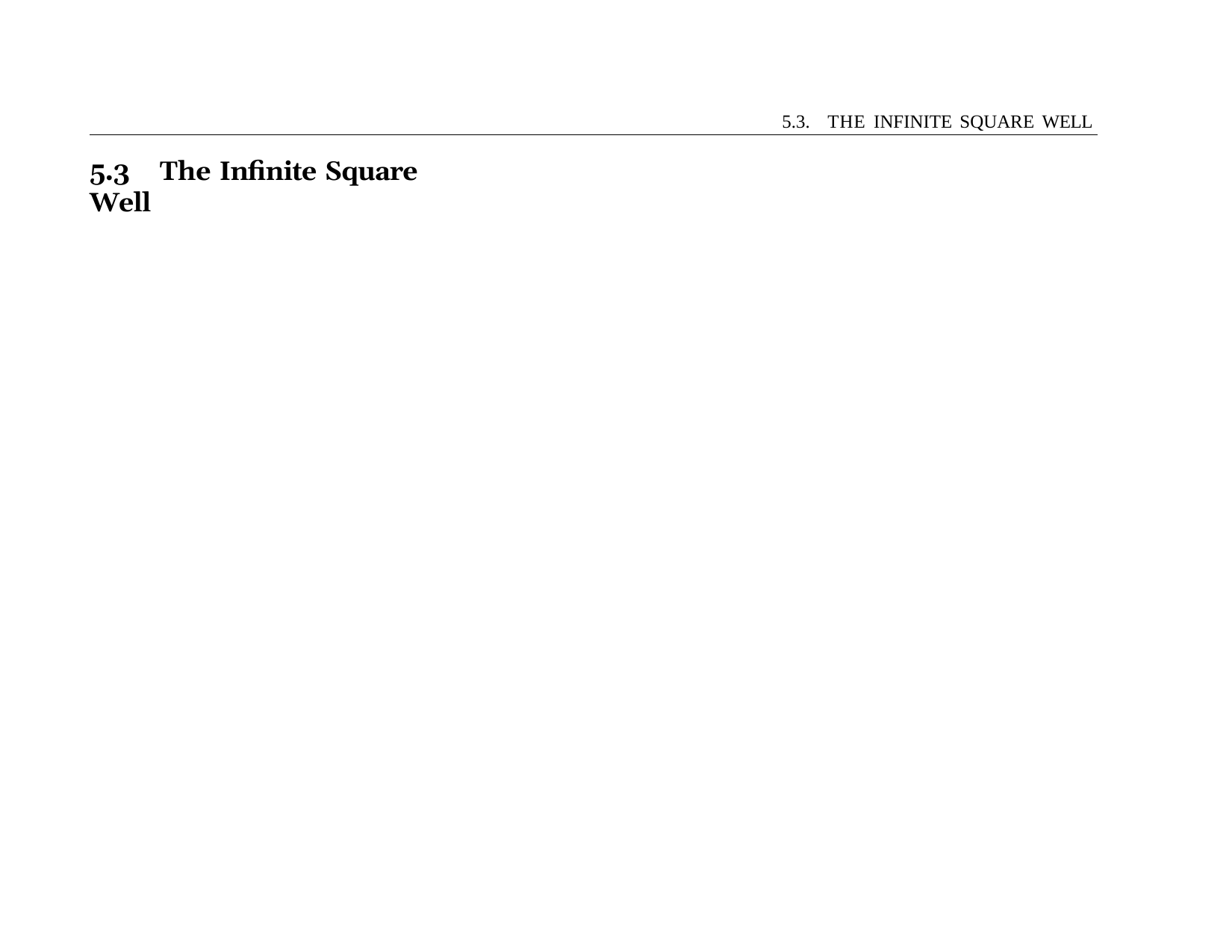

5.3.  THE INFINITE SQUARE WELL

5.3	The Infinite Square Well